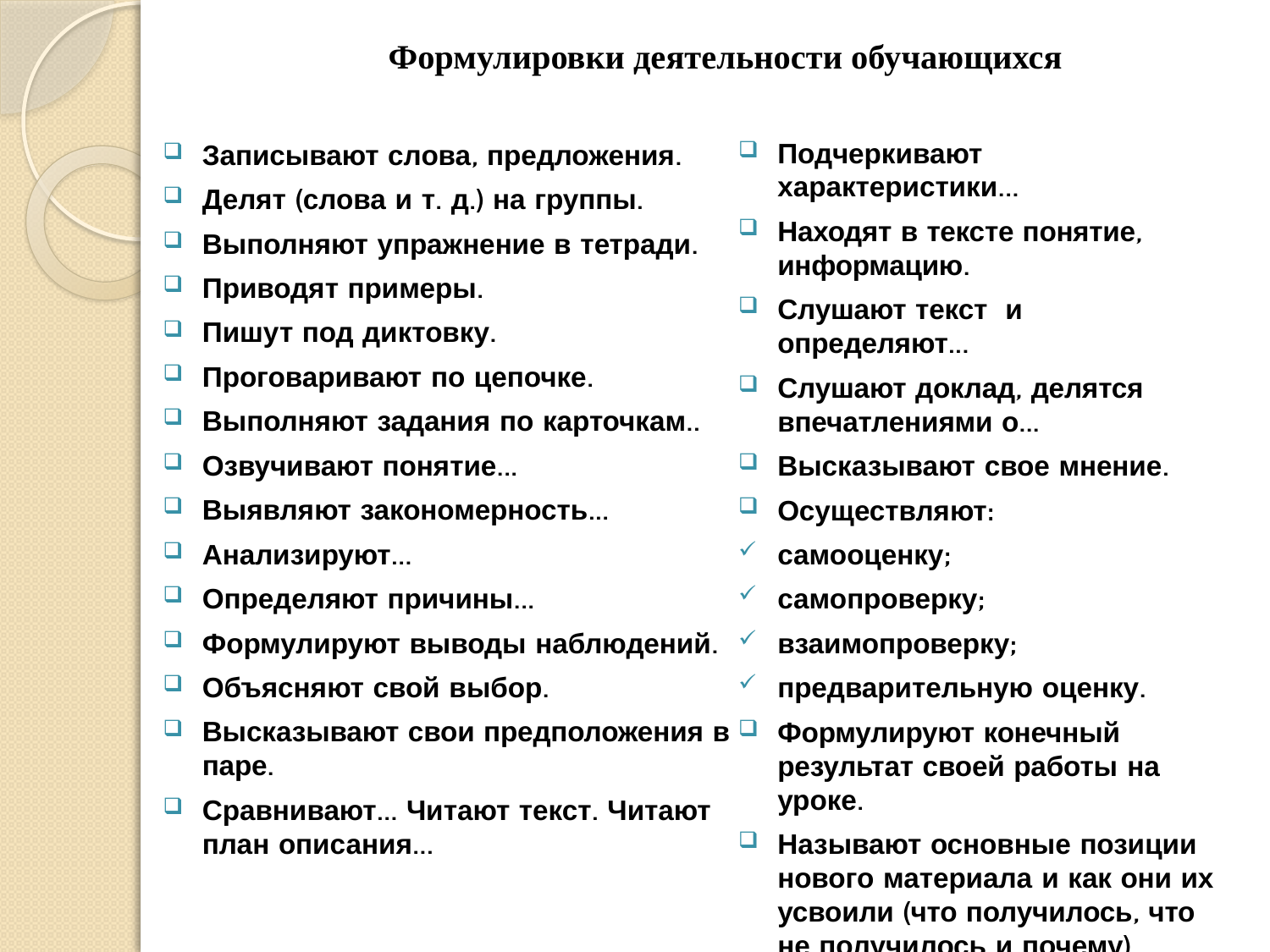

# Формулировки деятельности обучающихся
Подчеркивают характеристики...
Находят в тексте понятие, информацию.
Слушают текст  и определяют...
Слушают доклад, делятся впечатлениями о...
Высказывают свое мнение.
Осуществляют:
самооценку;
самопроверку;
взаимопроверку;
предварительную оценку.
Формулируют конечный результат своей работы на уроке.
Называют основные позиции нового материала и как они их усвоили (что получилось, что не получилось и почему)
Записывают слова, предложения.
Делят (слова и т. д.) на группы.
Выполняют упражнение в тетради.
Приводят примеры.
Пишут под диктовку.
Проговаривают по цепочке.
Выполняют задания по карточкам..
Озвучивают понятие...
Выявляют закономерность...
Анализируют...
Определяют причины...
Формулируют выводы наблюдений.
Объясняют свой выбор.
Высказывают свои предположения в паре.
Сравнивают... Читают текст. Читают план описания...